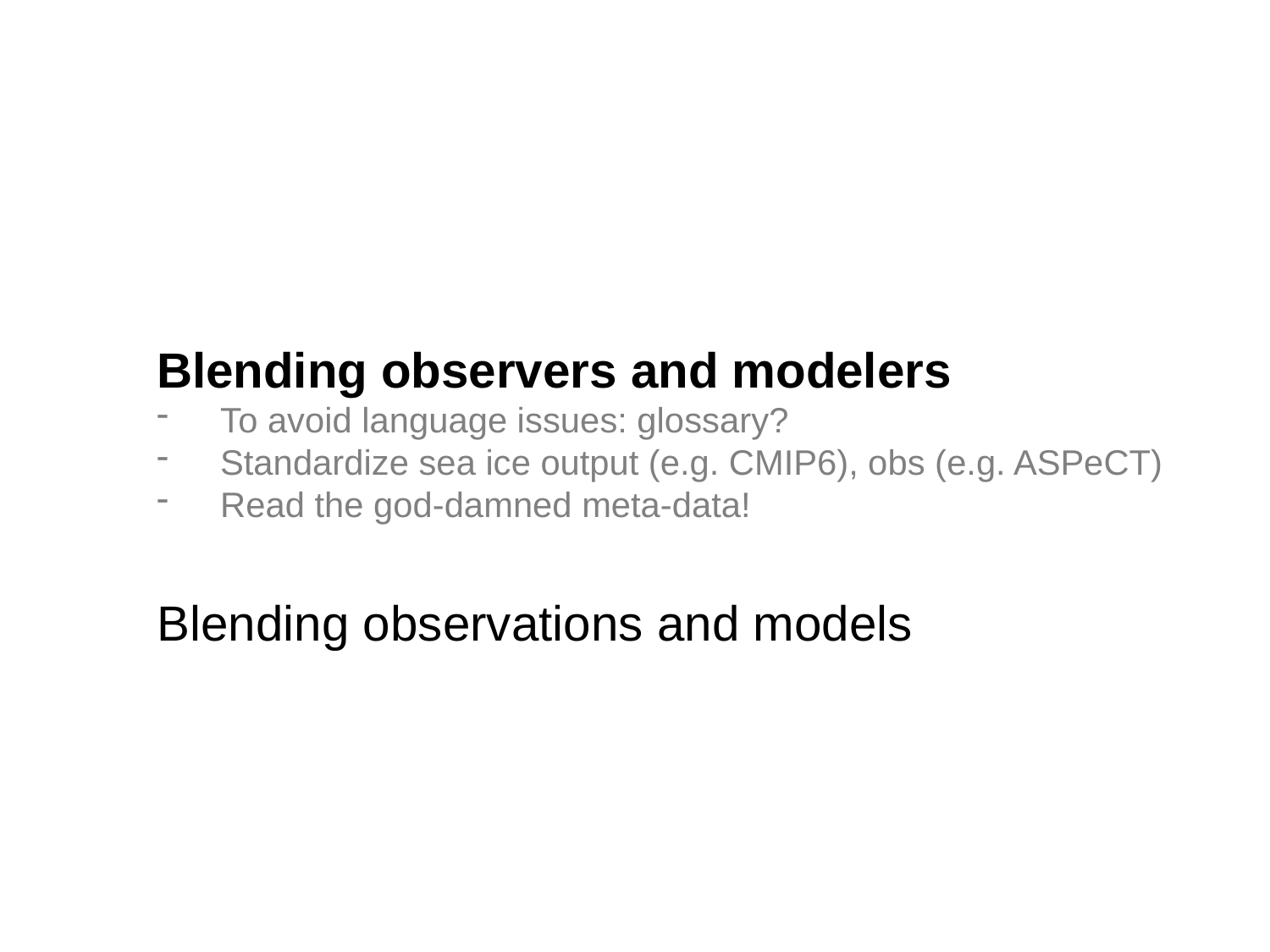

Blending observers and modelers
To avoid language issues: glossary?
Standardize sea ice output (e.g. CMIP6), obs (e.g. ASPeCT)
Read the god-damned meta-data!

Blending observations and models